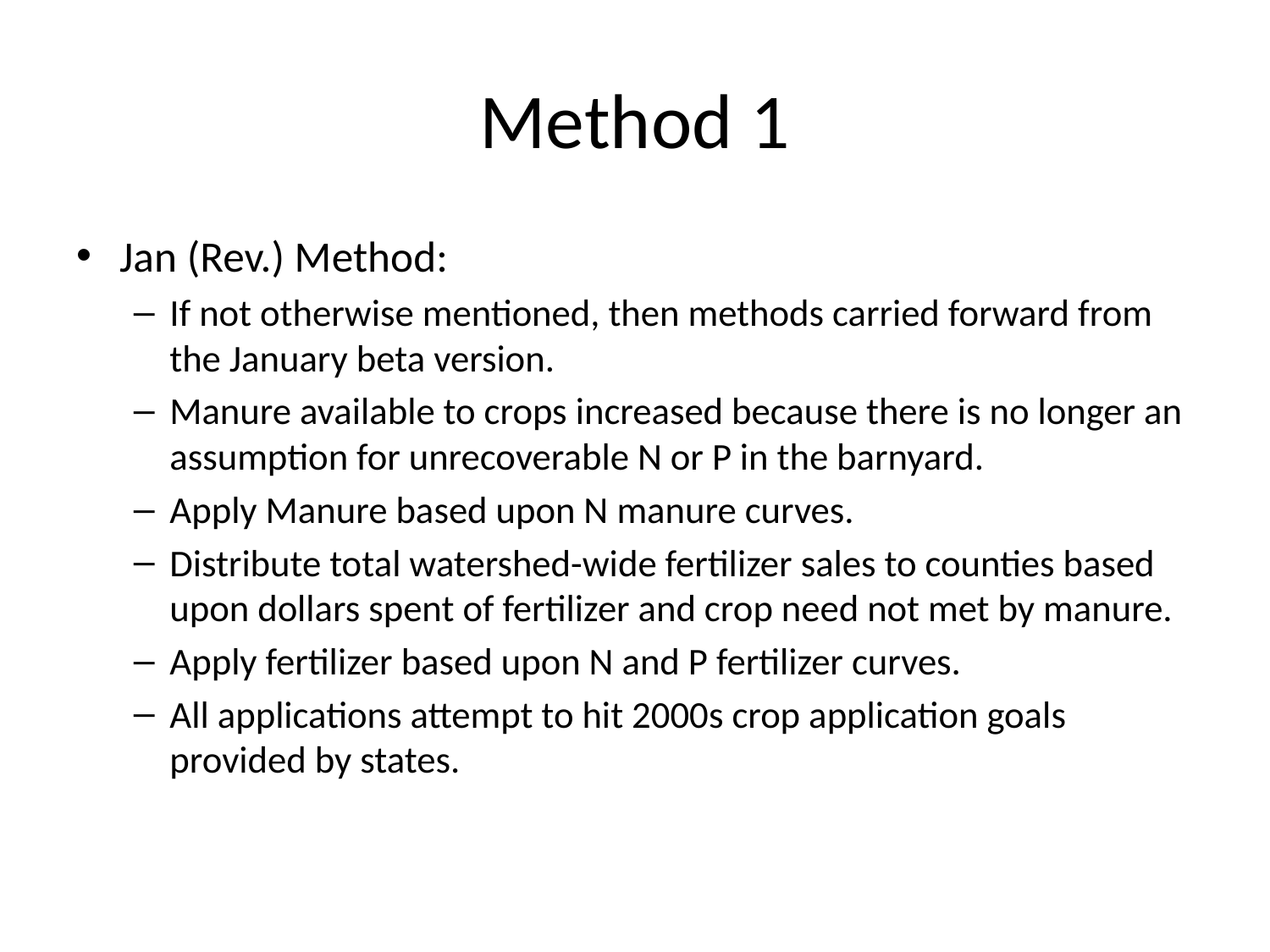

# Method 1
Jan (Rev.) Method:
If not otherwise mentioned, then methods carried forward from the January beta version.
Manure available to crops increased because there is no longer an assumption for unrecoverable N or P in the barnyard.
Apply Manure based upon N manure curves.
Distribute total watershed-wide fertilizer sales to counties based upon dollars spent of fertilizer and crop need not met by manure.
Apply fertilizer based upon N and P fertilizer curves.
All applications attempt to hit 2000s crop application goals provided by states.